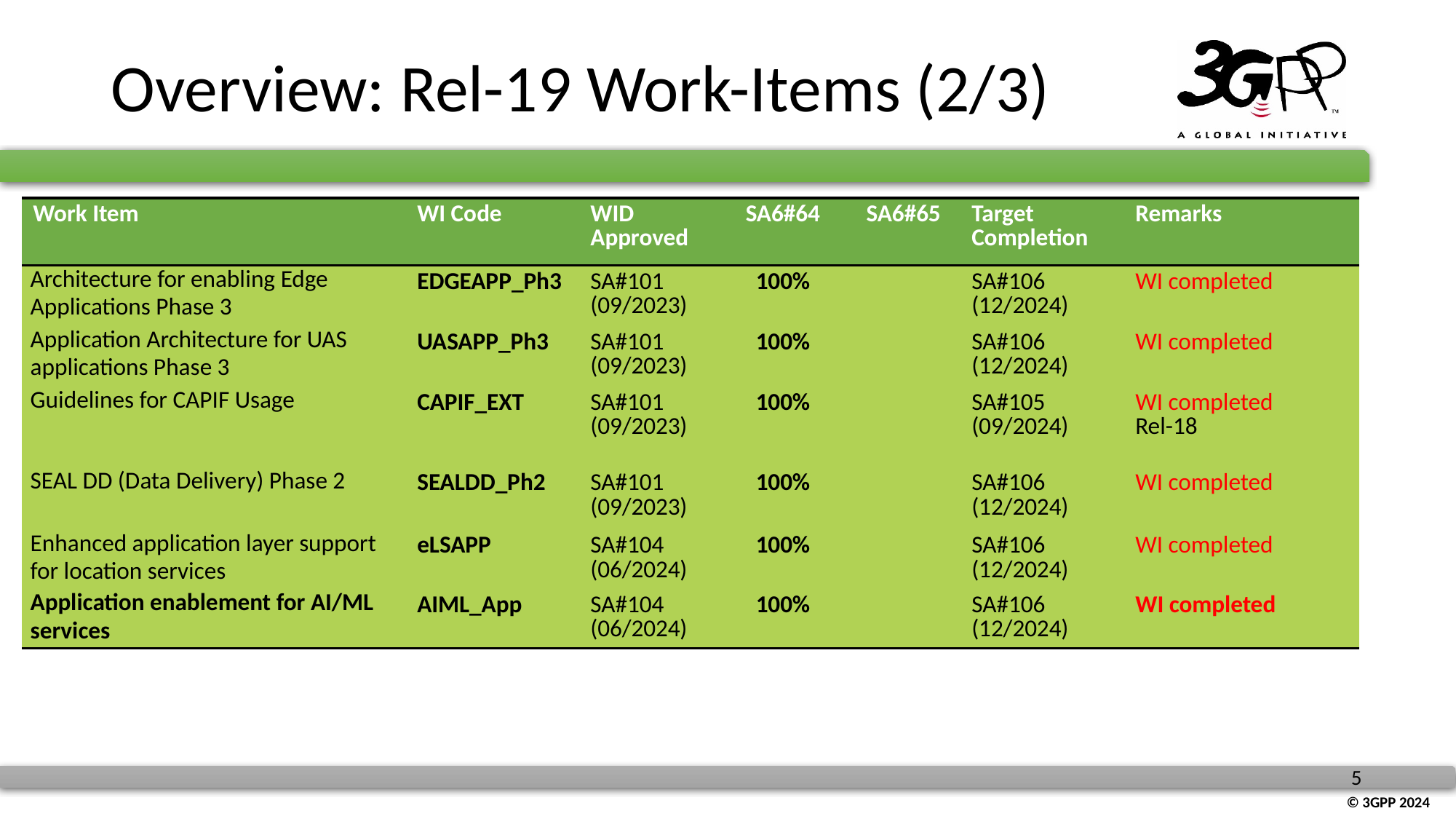

# Overview: Rel-19 Work-Items (2/3)
| Work Item | WI Code | WID Approved | SA6#64 | SA6#65 | Target Completion | Remarks |
| --- | --- | --- | --- | --- | --- | --- |
| Architecture for enabling Edge Applications Phase 3 | EDGEAPP\_Ph3 | SA#101 (09/2023) | 100% |  | SA#106 (12/2024) | WI completed |
| Application Architecture for UAS applications Phase 3 | UASAPP\_Ph3 | SA#101 (09/2023) | 100% |  | SA#106 (12/2024) | WI completed |
| Guidelines for CAPIF Usage | CAPIF\_EXT | SA#101 (09/2023) | 100% |  | SA#105 (09/2024) | WI completed Rel-18 |
| SEAL DD (Data Delivery) Phase 2 | SEALDD\_Ph2 | SA#101 (09/2023) | 100% |  | SA#106 (12/2024) | WI completed |
| Enhanced application layer support for location services | eLSAPP | SA#104 (06/2024) | 100% |  | SA#106 (12/2024) | WI completed |
| Application enablement for AI/ML services | AIML\_App | SA#104 (06/2024) | 100% |  | SA#106 (12/2024) | WI completed |